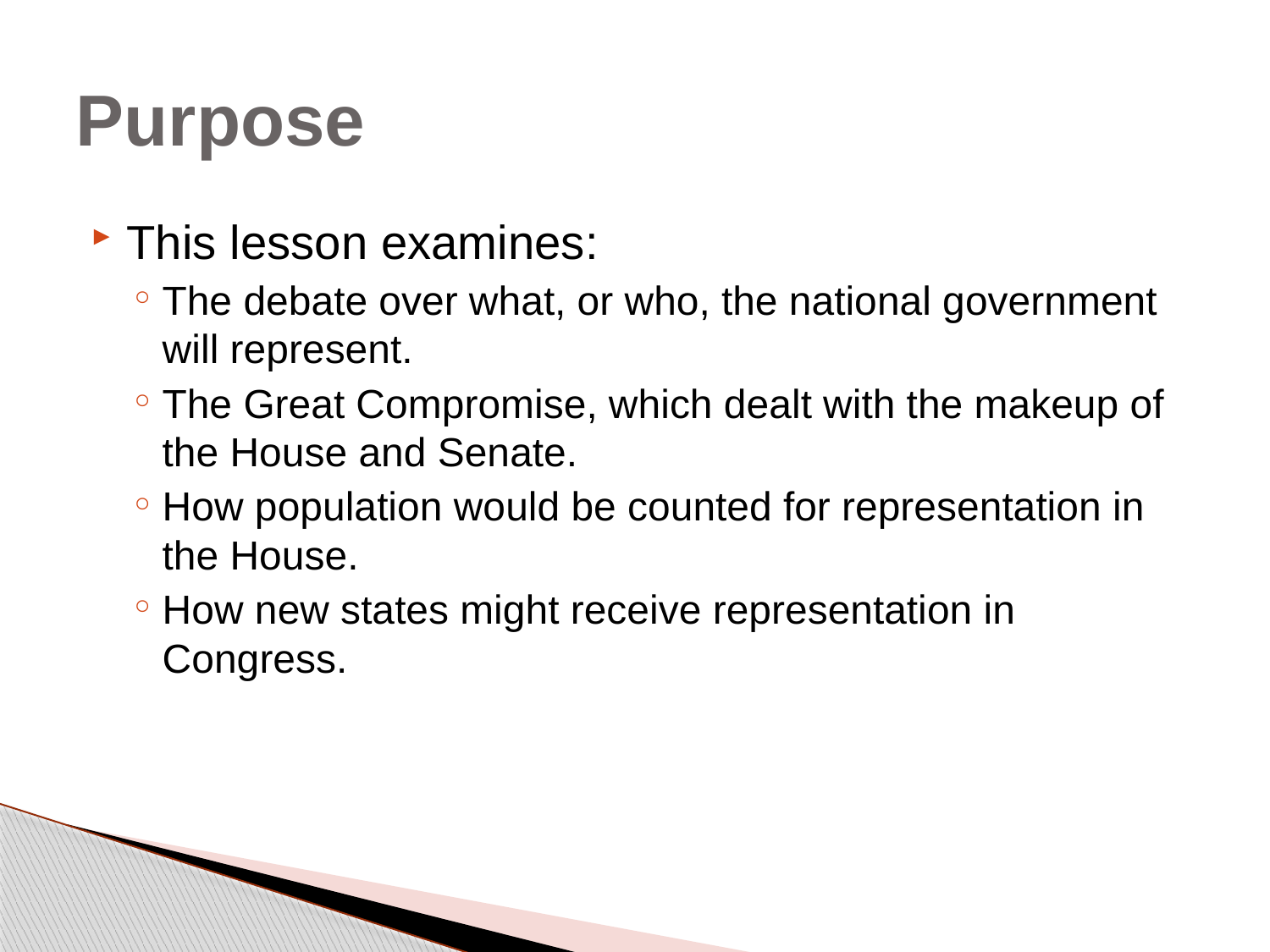

# Purpose
This lesson examines:
The debate over what, or who, the national government will represent.
The Great Compromise, which dealt with the makeup of the House and Senate.
How population would be counted for representation in the House.
How new states might receive representation in Congress.